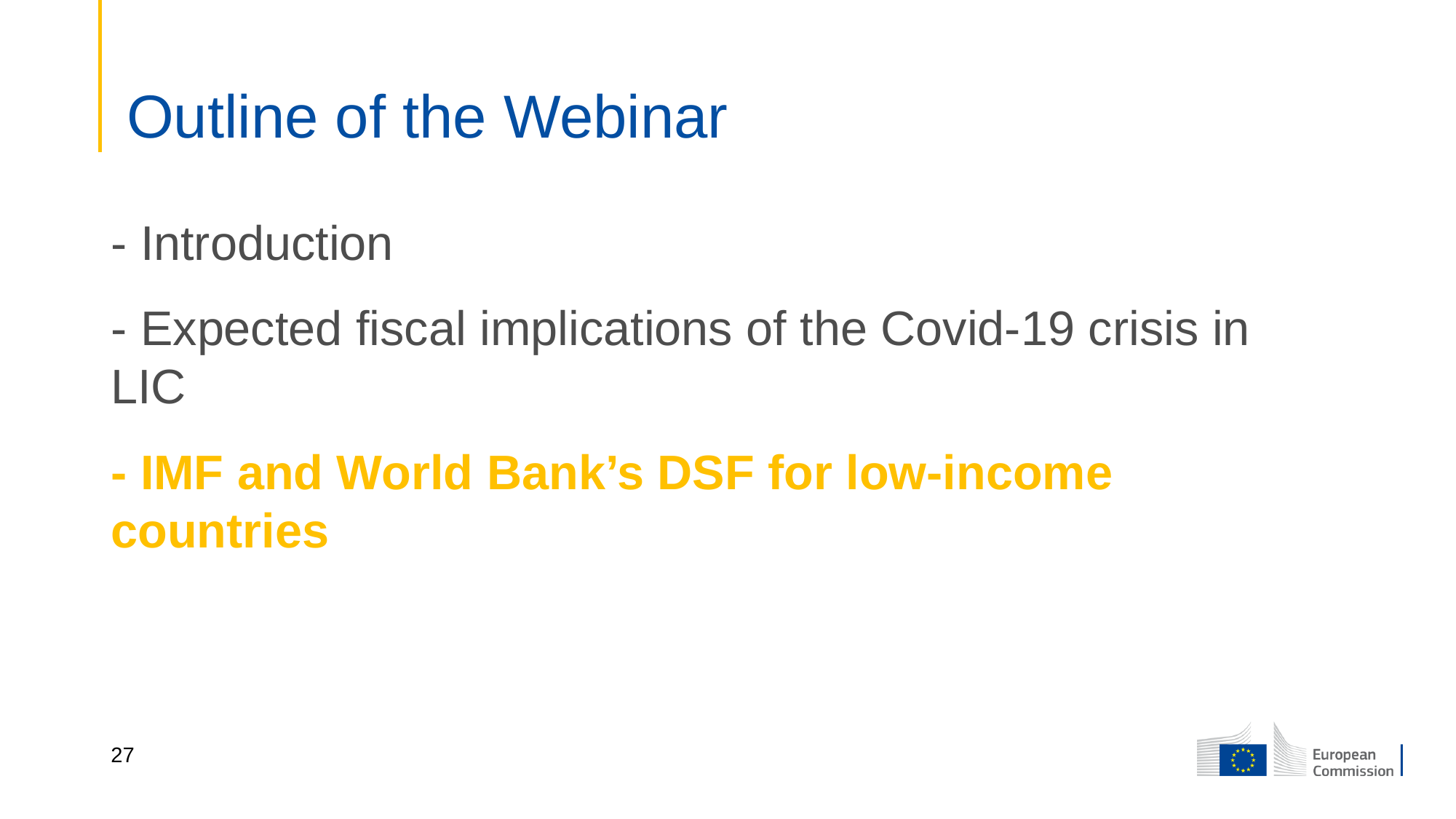

# Outline of the Webinar
- Introduction
- Expected fiscal implications of the Covid-19 crisis in LIC
- IMF and World Bank’s DSF for low-income countries

27